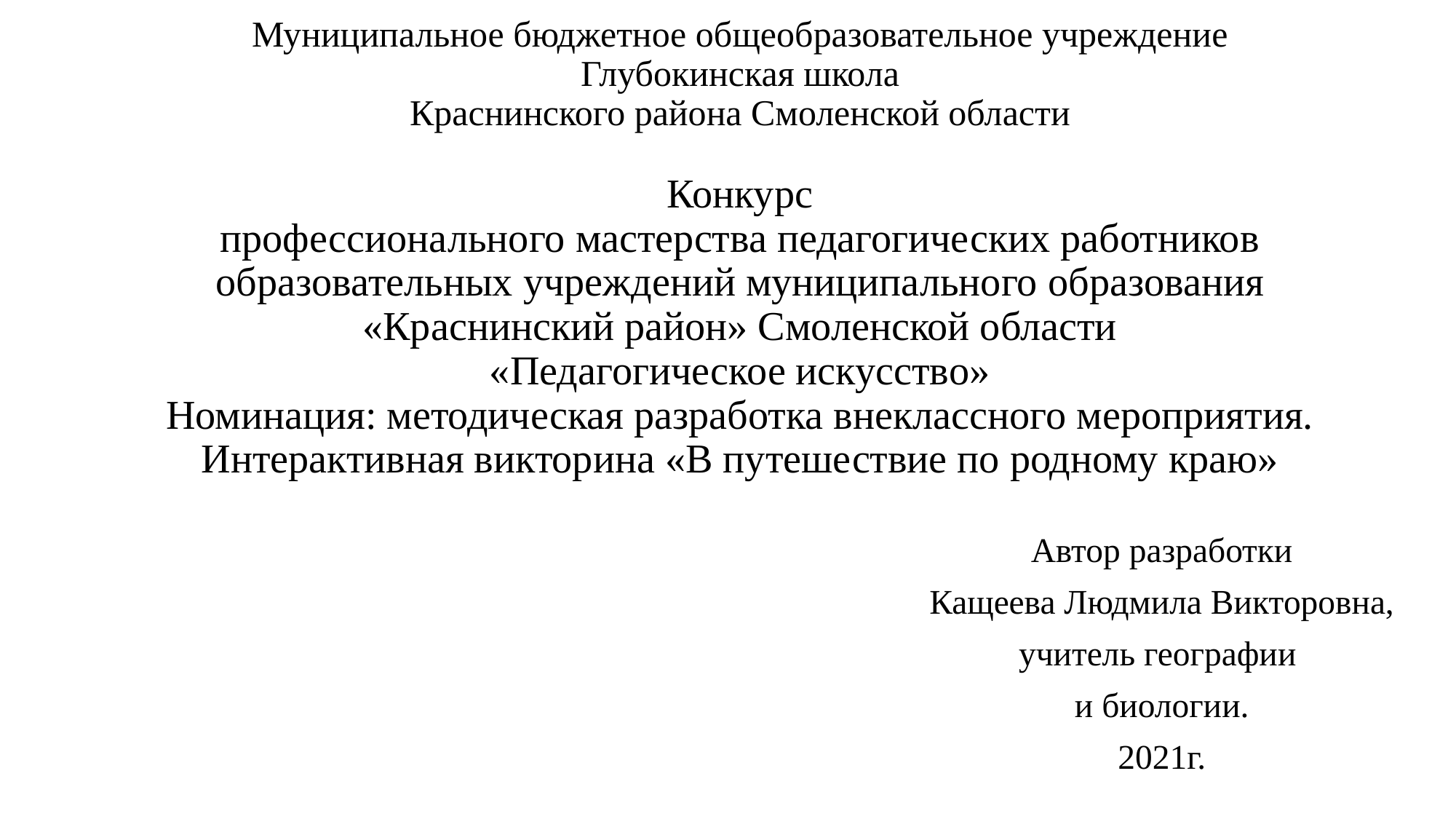

# Муниципальное бюджетное общеобразовательное учреждение Глубокинская школа Краснинского района Смоленской области Конкурс профессионального мастерства педагогических работников образовательных учреждений муниципального образования «Краснинский район» Смоленской области «Педагогическое искусство» Номинация: методическая разработка внеклассного мероприятия. Интерактивная викторина «В путешествие по родному краю»
Автор разработки
Кащеева Людмила Викторовна,
учитель географии
и биологии.
2021г.